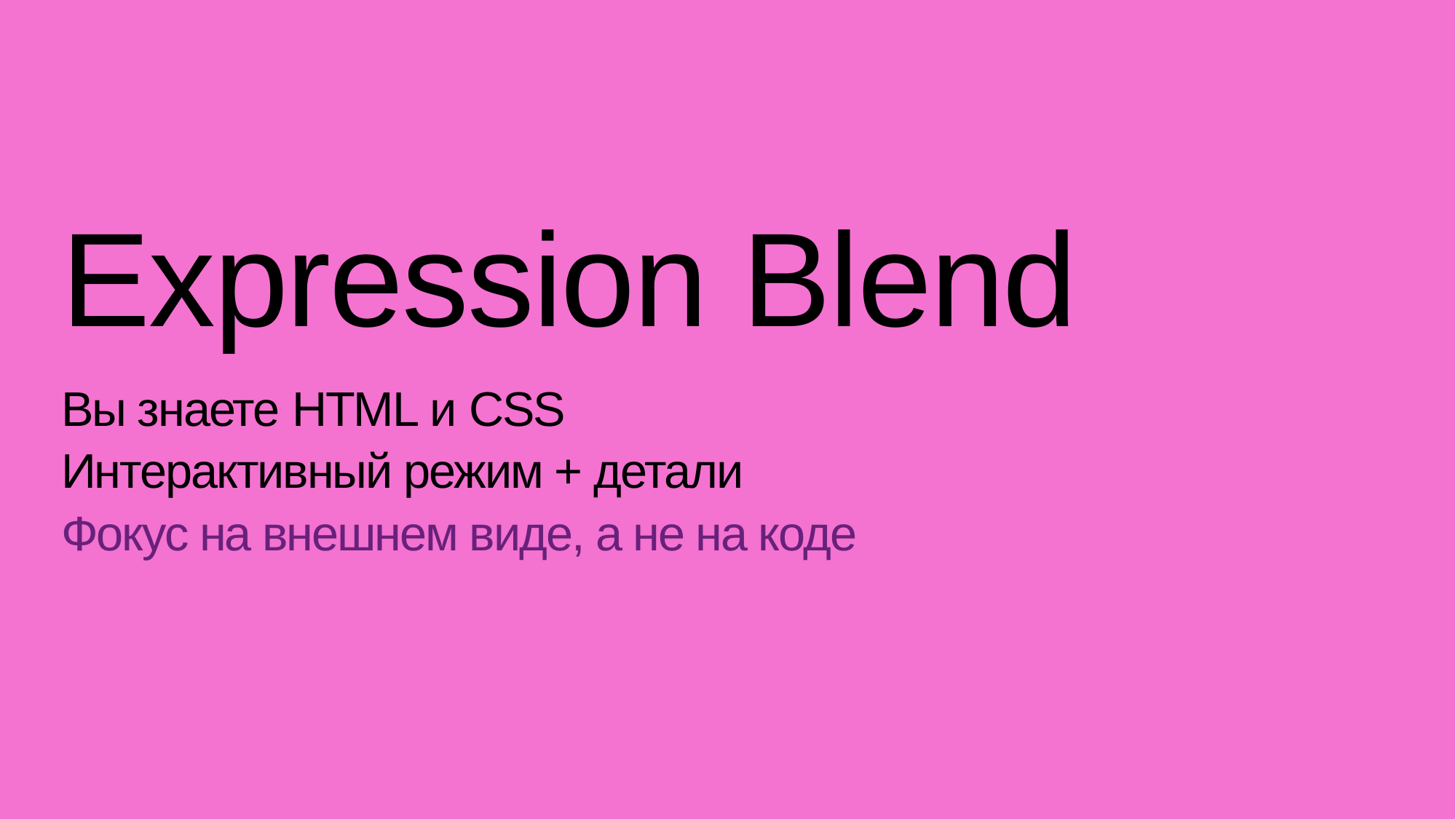

Expression Blend
Вы знаете HTML и CSS
Интерактивный режим + детали
Фокус на внешнем виде, а не на коде